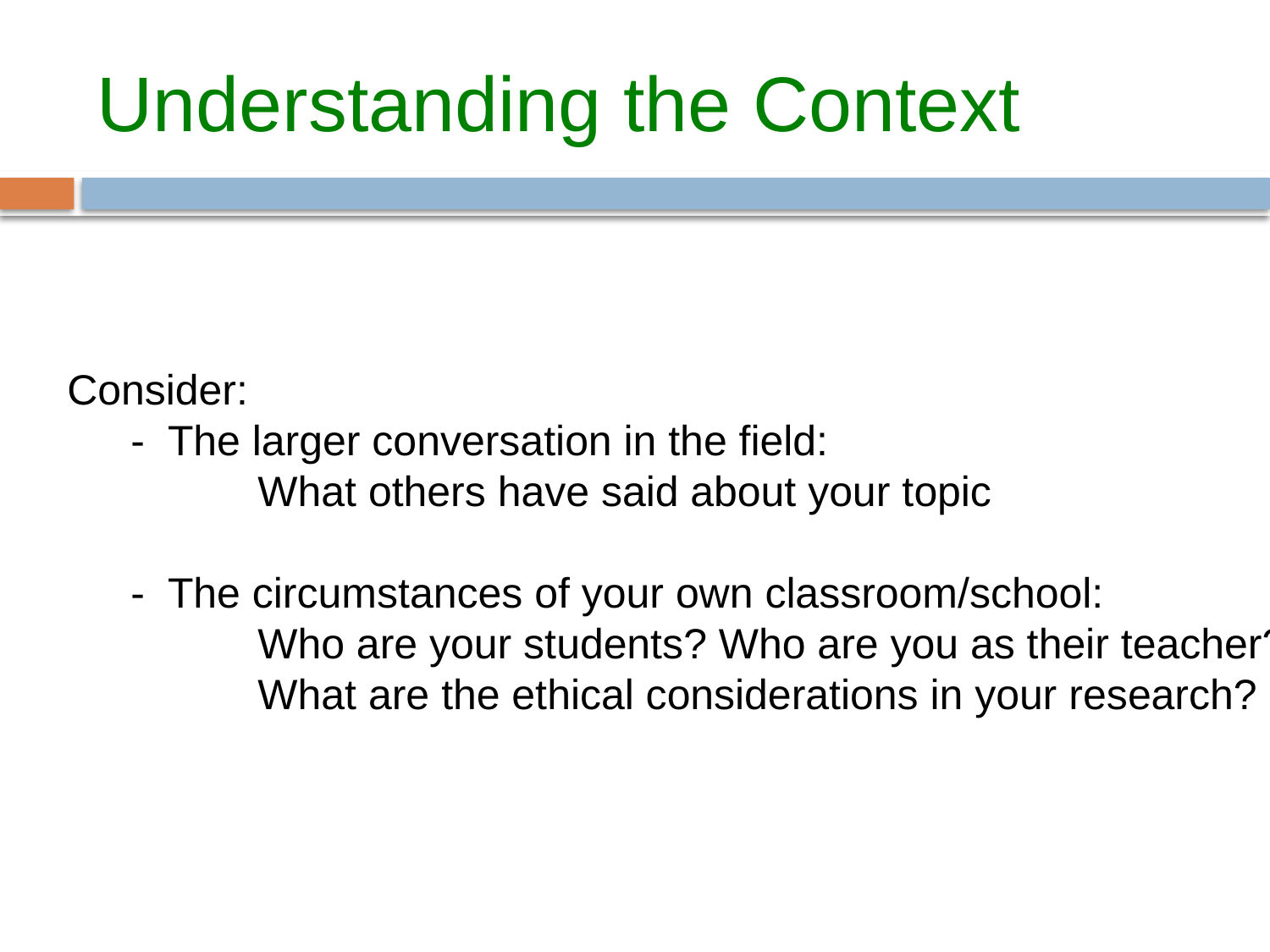

# Understanding the Context
Consider:
	-  The larger conversation in the field:
		What others have said about your topic

	-  The circumstances of your own classroom/school:
		Who are your students? Who are you as their teacher?
		What are the ethical considerations in your research?